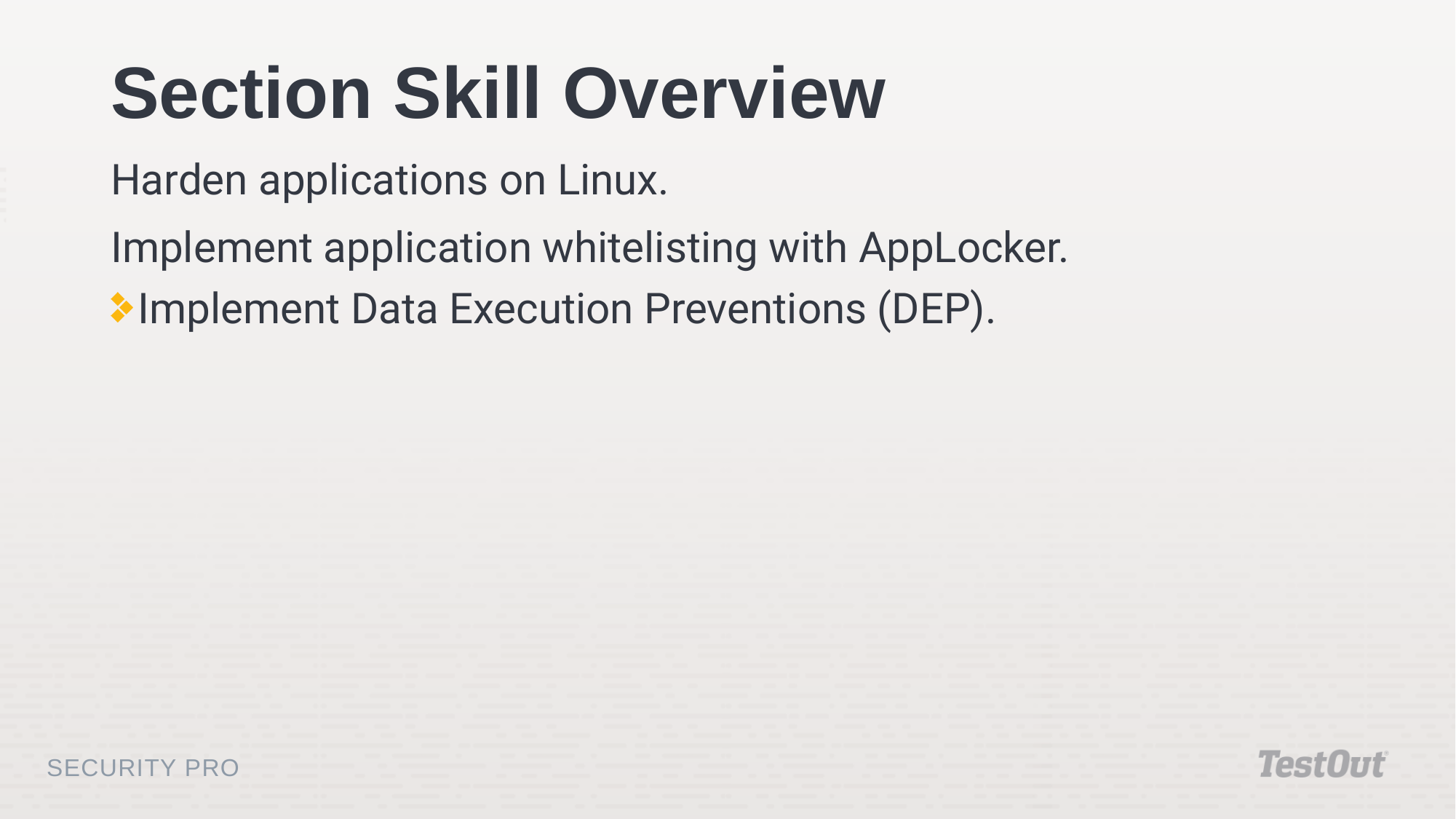

# Section Skill Overview
Harden applications on Linux.
Implement application whitelisting with AppLocker.
Implement Data Execution Preventions (DEP).
Security Pro